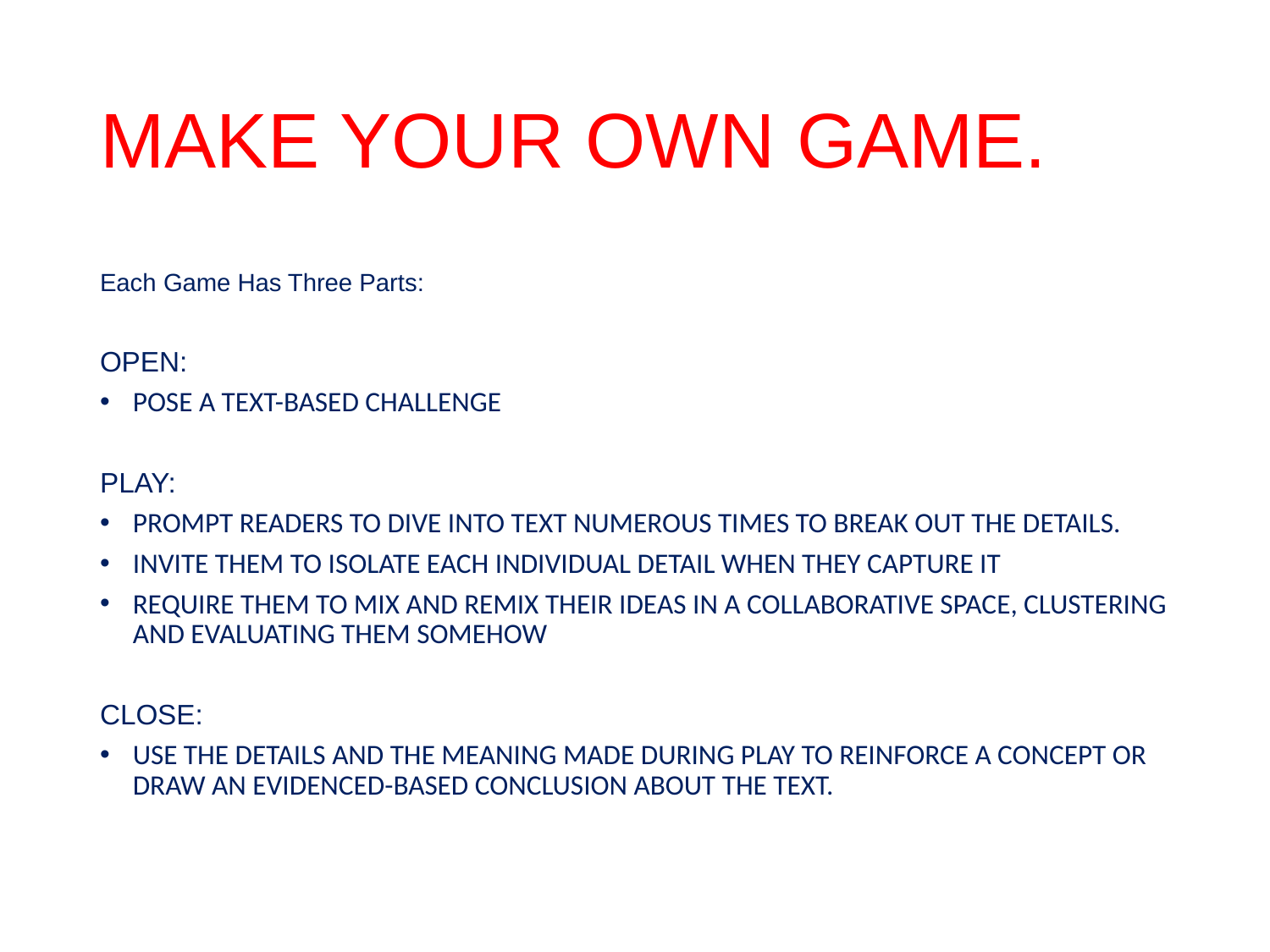

# MAKE YOUR OWN GAME.
Each Game Has Three Parts:

OPEN:
POSE A TEXT-BASED CHALLENGE

PLAY:
PROMPT READERS TO DIVE INTO TEXT NUMEROUS TIMES TO BREAK OUT THE DETAILS.
INVITE THEM TO ISOLATE EACH INDIVIDUAL DETAIL WHEN THEY CAPTURE IT
REQUIRE THEM TO MIX AND REMIX THEIR IDEAS IN A COLLABORATIVE SPACE, CLUSTERING AND EVALUATING THEM SOMEHOW

CLOSE:
USE THE DETAILS AND THE MEANING MADE DURING PLAY TO REINFORCE A CONCEPT OR DRAW AN EVIDENCED-BASED CONCLUSION ABOUT THE TEXT.